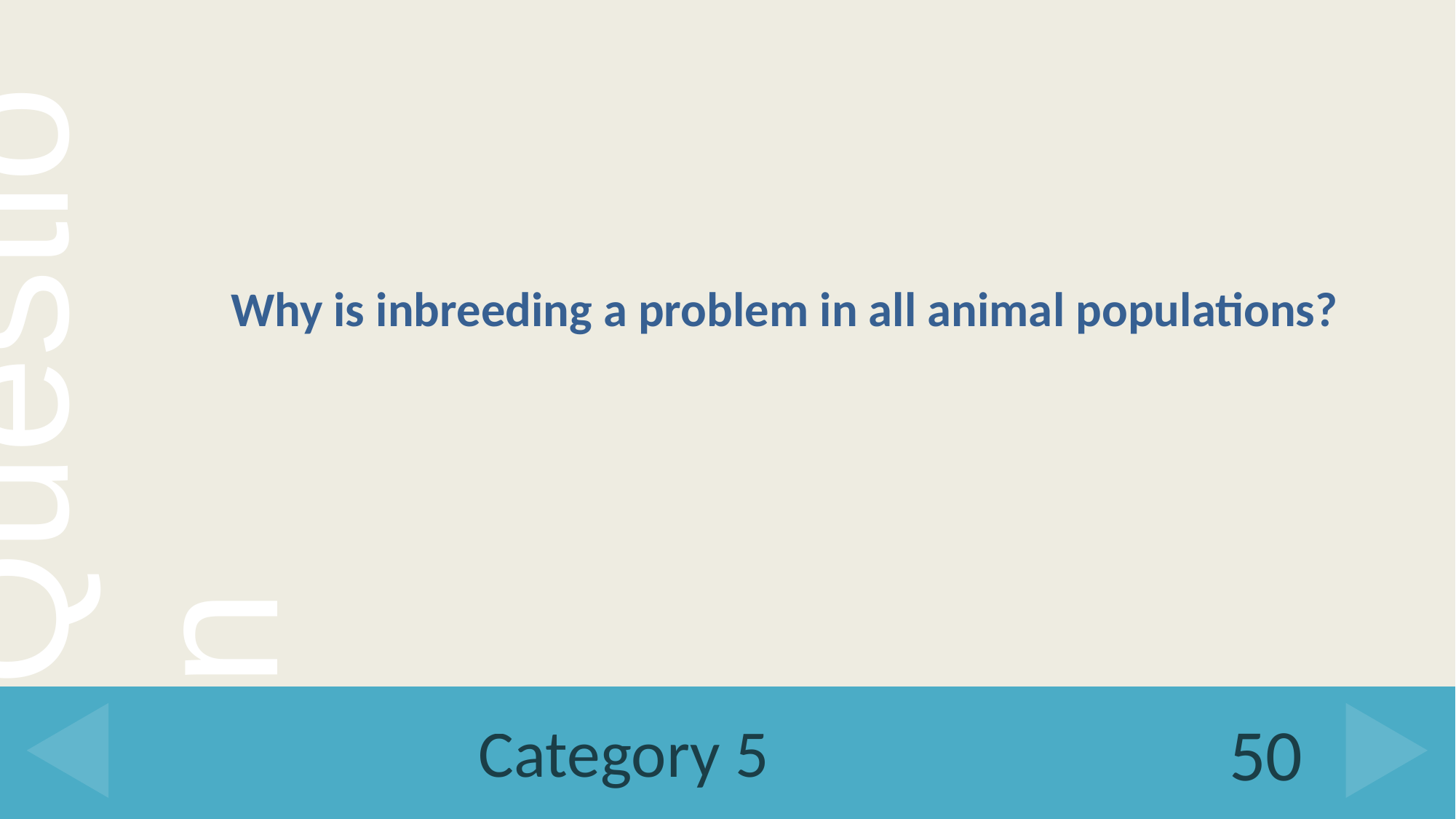

Why is inbreeding a problem in all animal populations?

# Category 5
50